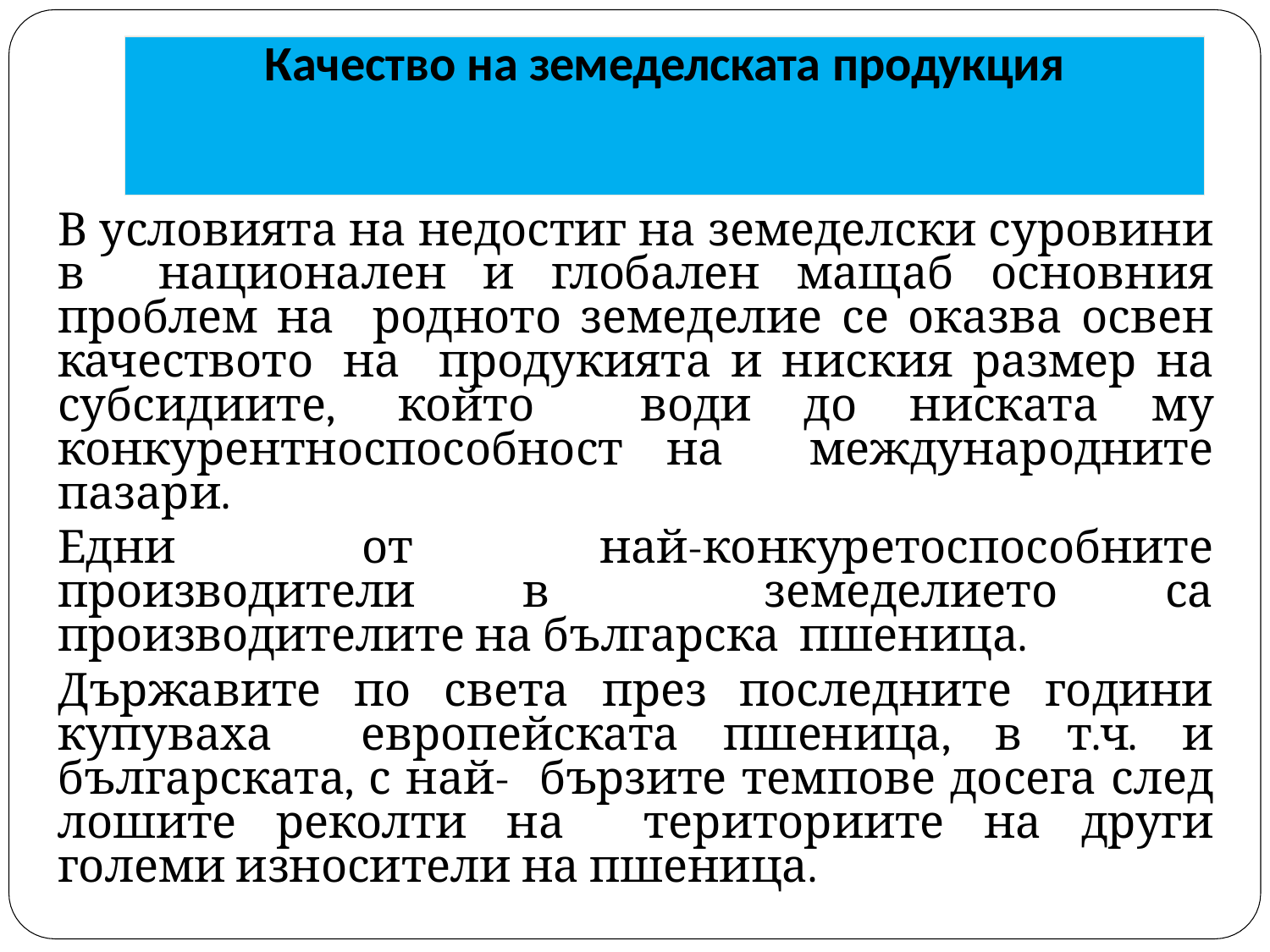

# Качество на земеделската продукция
В условията на недостиг на земеделски суровини в  национален и глобален мащаб основния проблем на  родното земеделие се оказва освен качеството на  продукията и ниския размер на субсидиите, който  води до ниската му конкурентноспособност на  международните пазари.
Едни от най-конкуретоспособните производители в  земеделието са производителите на българска  пшеница.
Държавите по света през последните години купуваха  европейската пшеница, в т.ч. и българската, с най-  бързите темпове досега след лошите реколти на  териториите на други големи износители на пшеница.